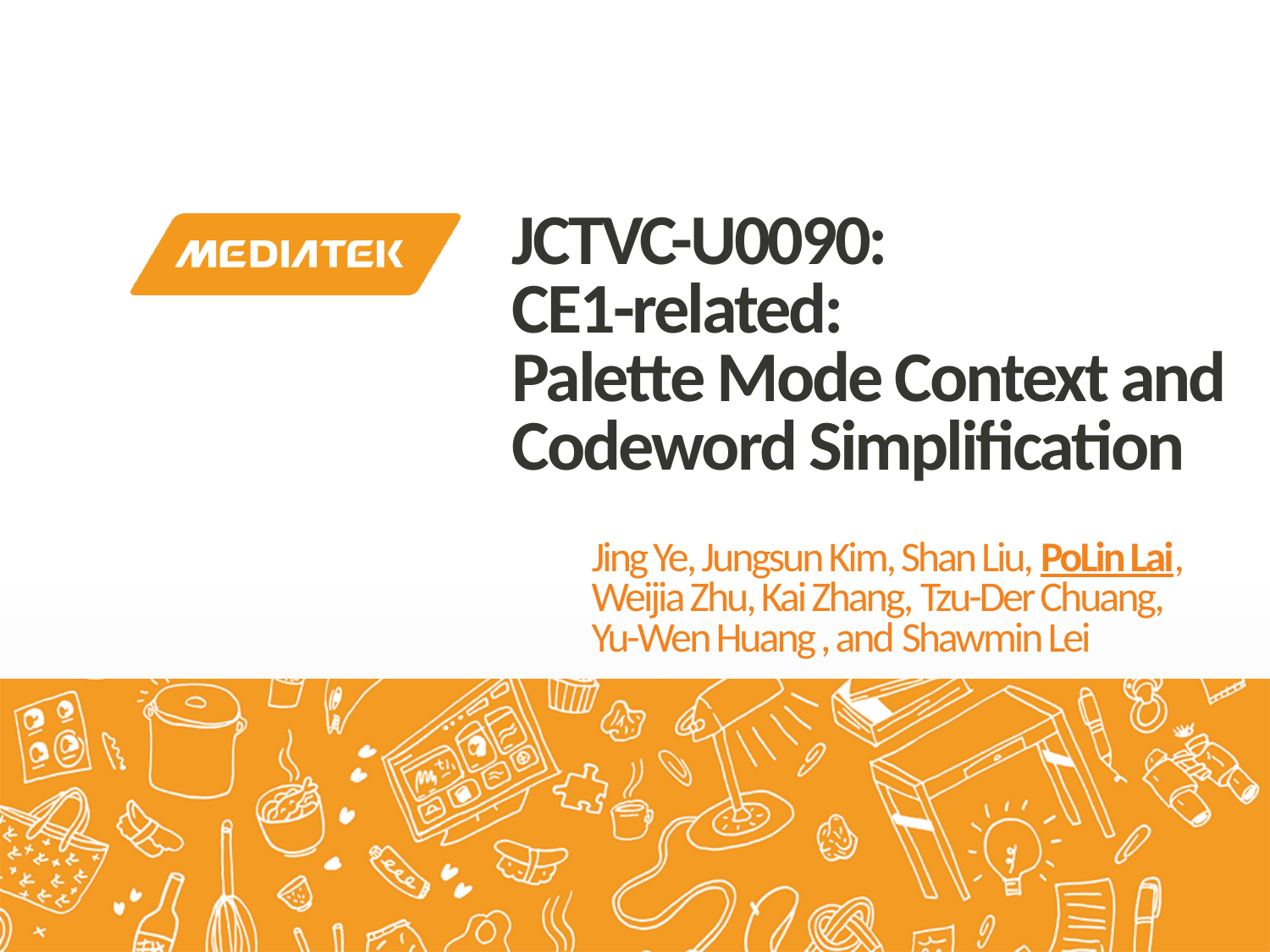

# JCTVC-U0090: CE1-related: Palette Mode Context and Codeword Simplification
Jing Ye, Jungsun Kim, Shan Liu, PoLin Lai, Weijia Zhu, Kai Zhang, Tzu-Der Chuang,
Yu-Wen Huang , and Shawmin Lei